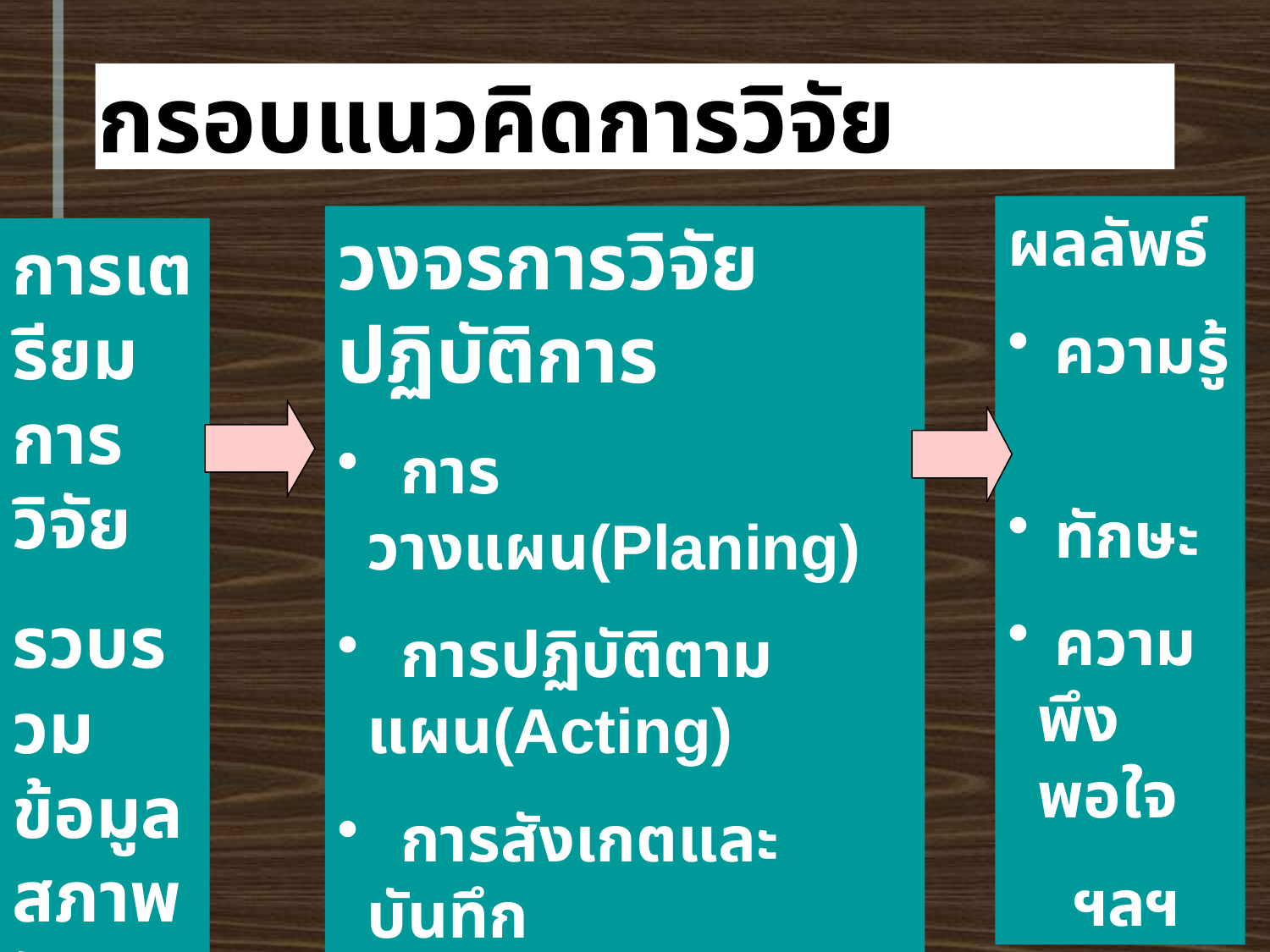

# กรอบแนวคิดการวิจัย
ผลลัพธ์
 ความรู้
 ทักษะ
 ความพึงพอใจ
    ฯลฯ
วงจรการวิจัยปฏิบัติการ
  การวางแผน(Planing)
  การปฏิบัติตามแผน(Acting)
  การสังเกตและบันทึกผล(Observing)
  การสะท้อนผล(Reflecting) AAR
การเตรียม    การวิจัย
รวบรวมข้อมูลสภาพปัญหา